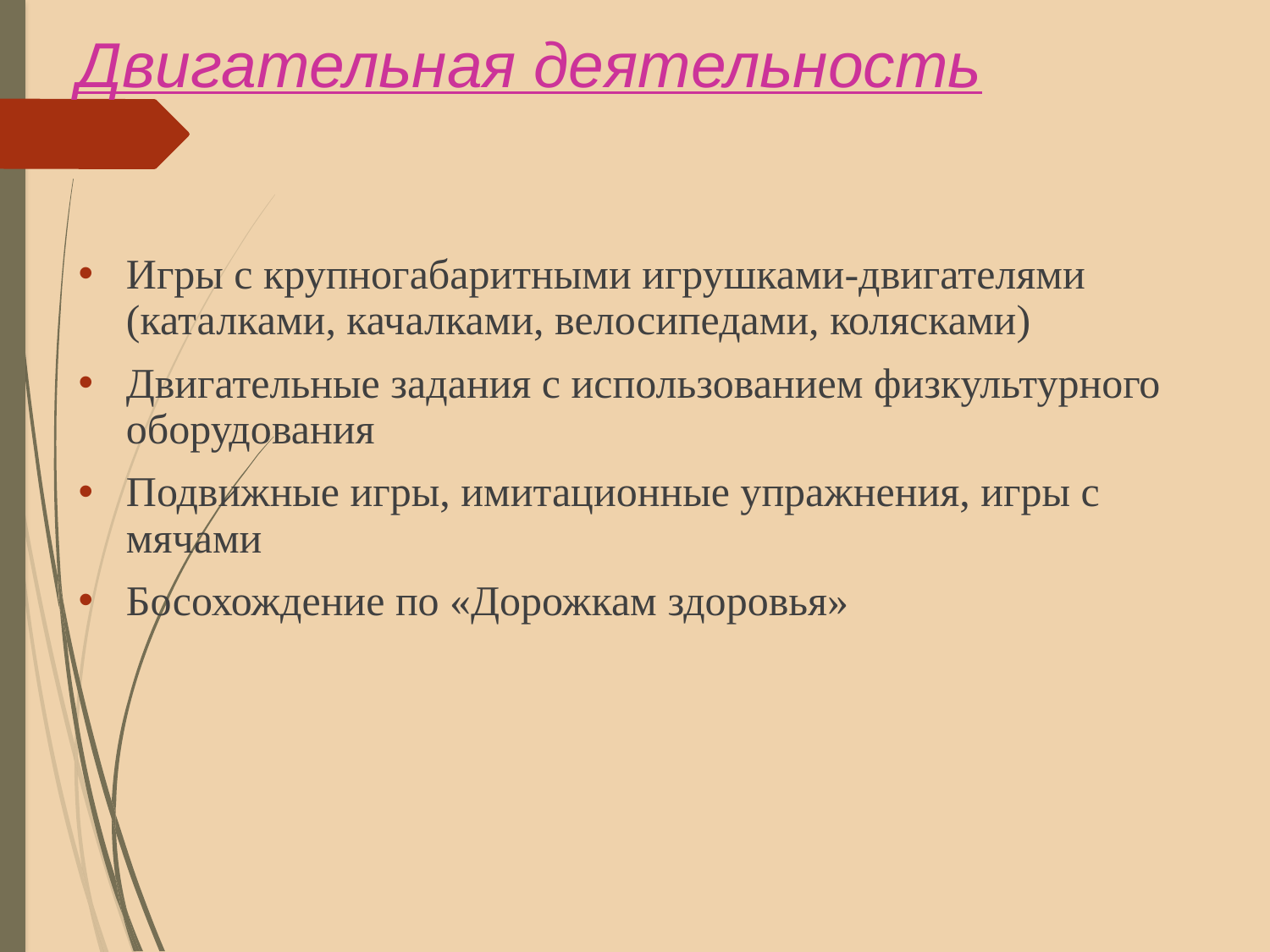

# Двигательная деятельность
Игры с крупногабаритными игрушками-двигателями (каталками, качалками, велосипедами, колясками)
Двигательные задания с использованием физкультурного оборудования
Подвижные игры, имитационные упражнения, игры с мячами
Босохождение по «Дорожкам здоровья»